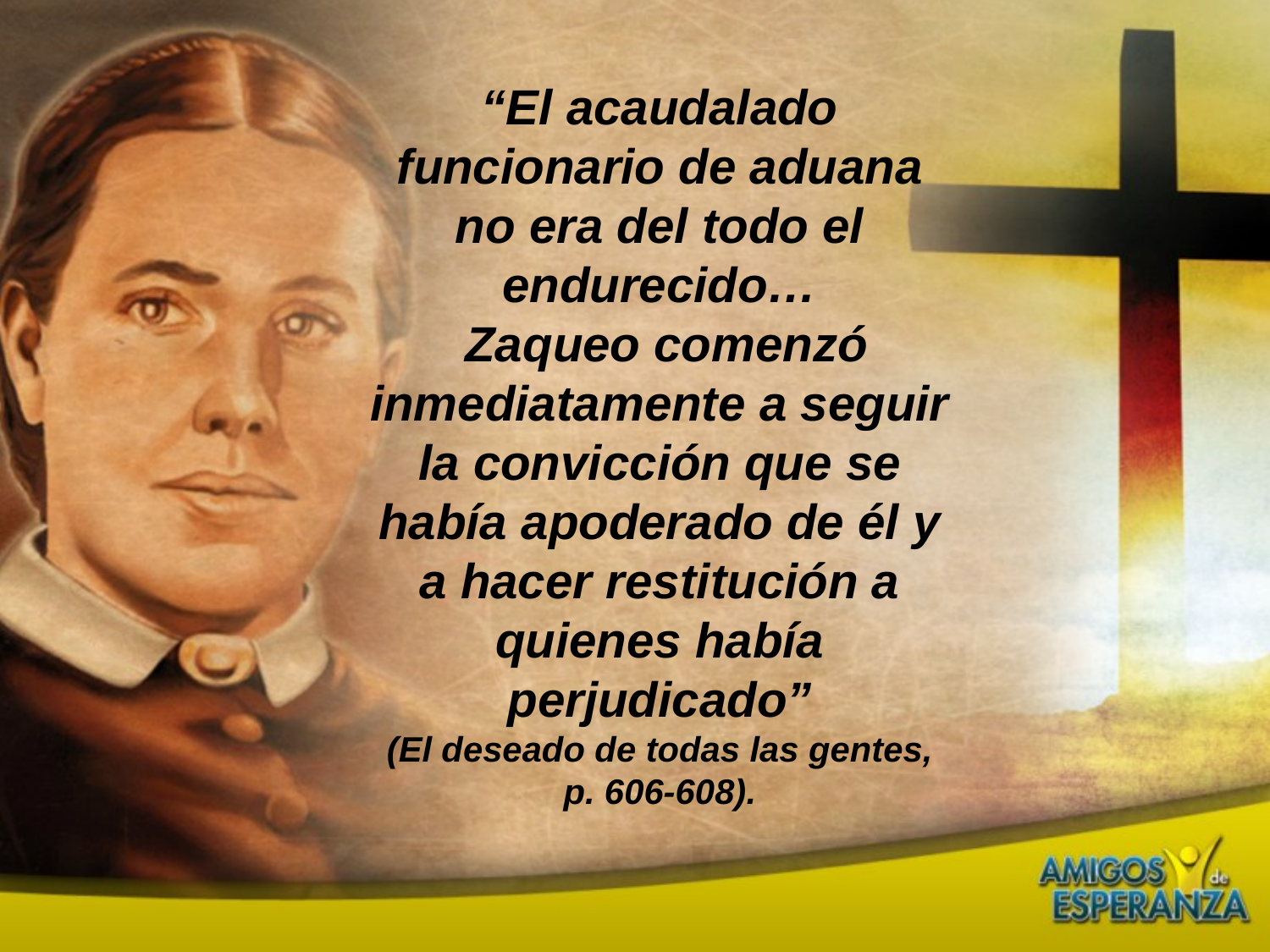

“El acaudalado funcionario de aduana no era del todo el endurecido…
 Zaqueo comenzó inmediatamente a seguir la convicción que se había apoderado de él y a hacer restitución a quienes había perjudicado”
(El deseado de todas las gentes, p. 606-608).